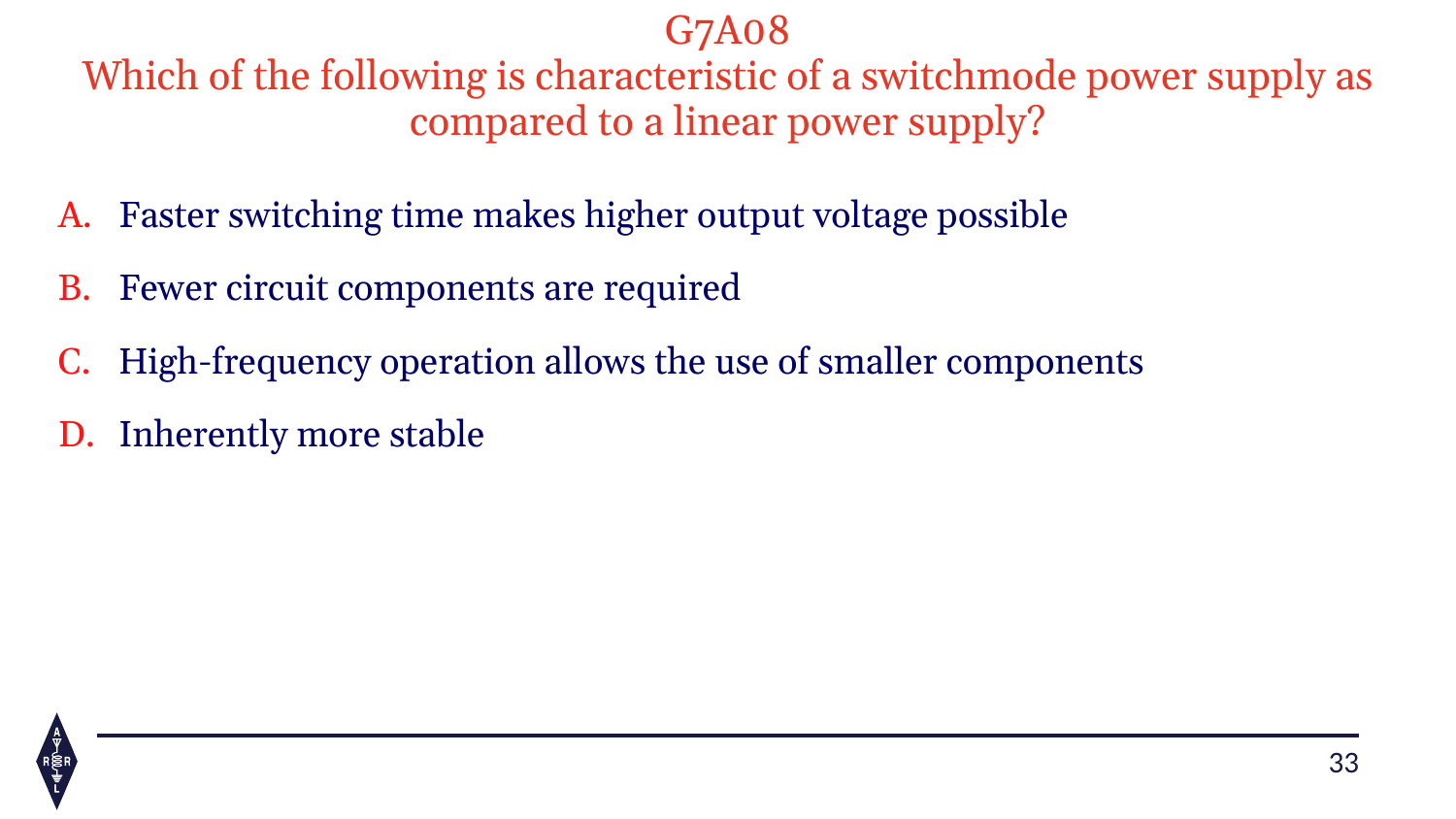

G7A08
Which of the following is characteristic of a switchmode power supply as compared to a linear power supply?
Faster switching time makes higher output voltage possible
Fewer circuit components are required
High-frequency operation allows the use of smaller components
Inherently more stable
33